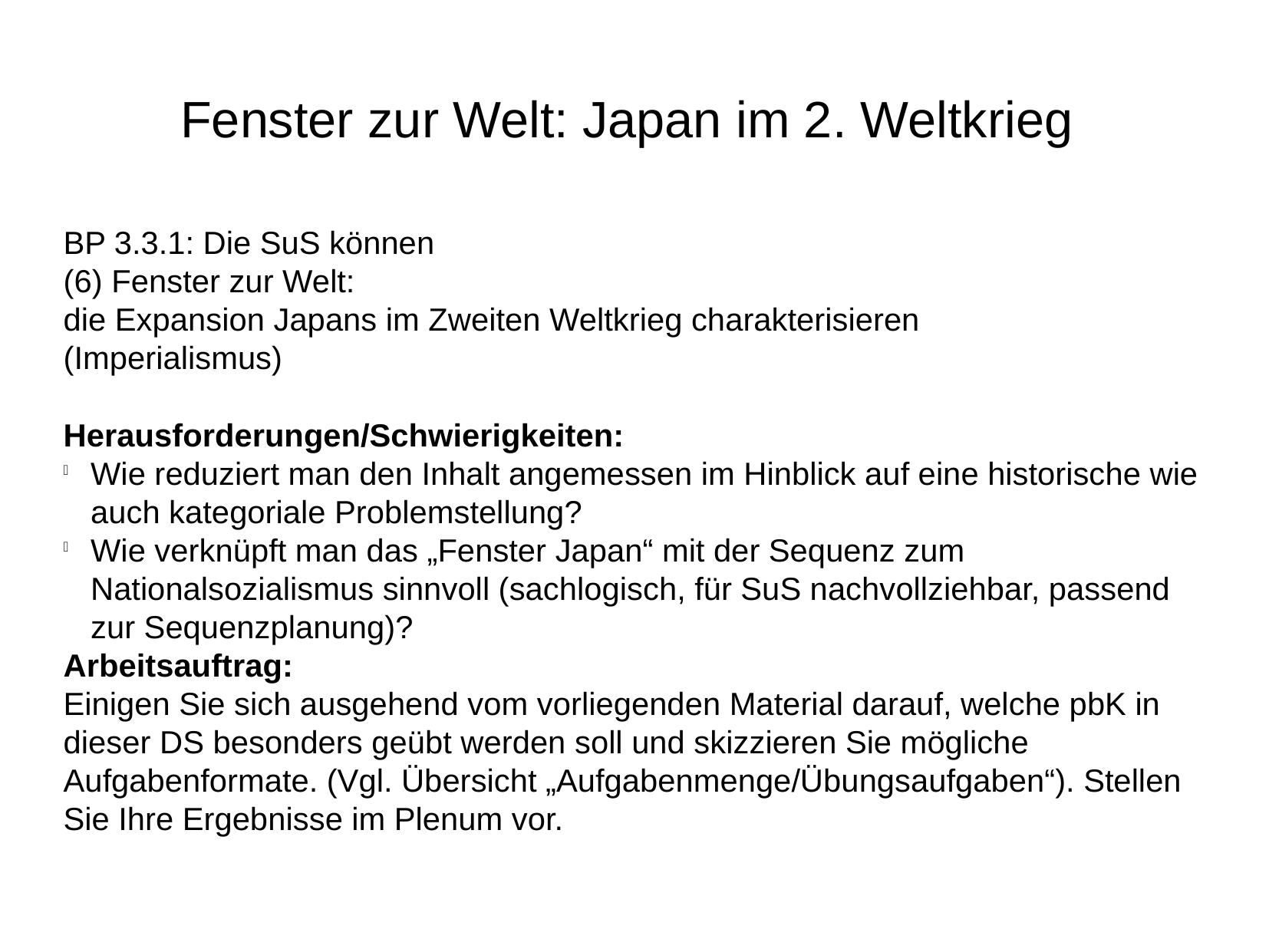

Fenster zur Welt: Japan im 2. Weltkrieg
BP 3.3.1: Die SuS können
(6) Fenster zur Welt:
die Expansion Japans im Zweiten Weltkrieg charakterisieren
(Imperialismus)

Herausforderungen/Schwierigkeiten:
Wie reduziert man den Inhalt angemessen im Hinblick auf eine historische wie auch kategoriale Problemstellung?
Wie verknüpft man das „Fenster Japan“ mit der Sequenz zum Nationalsozialismus sinnvoll (sachlogisch, für SuS nachvollziehbar, passend zur Sequenzplanung)?
Arbeitsauftrag:
Einigen Sie sich ausgehend vom vorliegenden Material darauf, welche pbK in dieser DS besonders geübt werden soll und skizzieren Sie mögliche Aufgabenformate. (Vgl. Übersicht „Aufgabenmenge/Übungsaufgaben“). Stellen Sie Ihre Ergebnisse im Plenum vor.